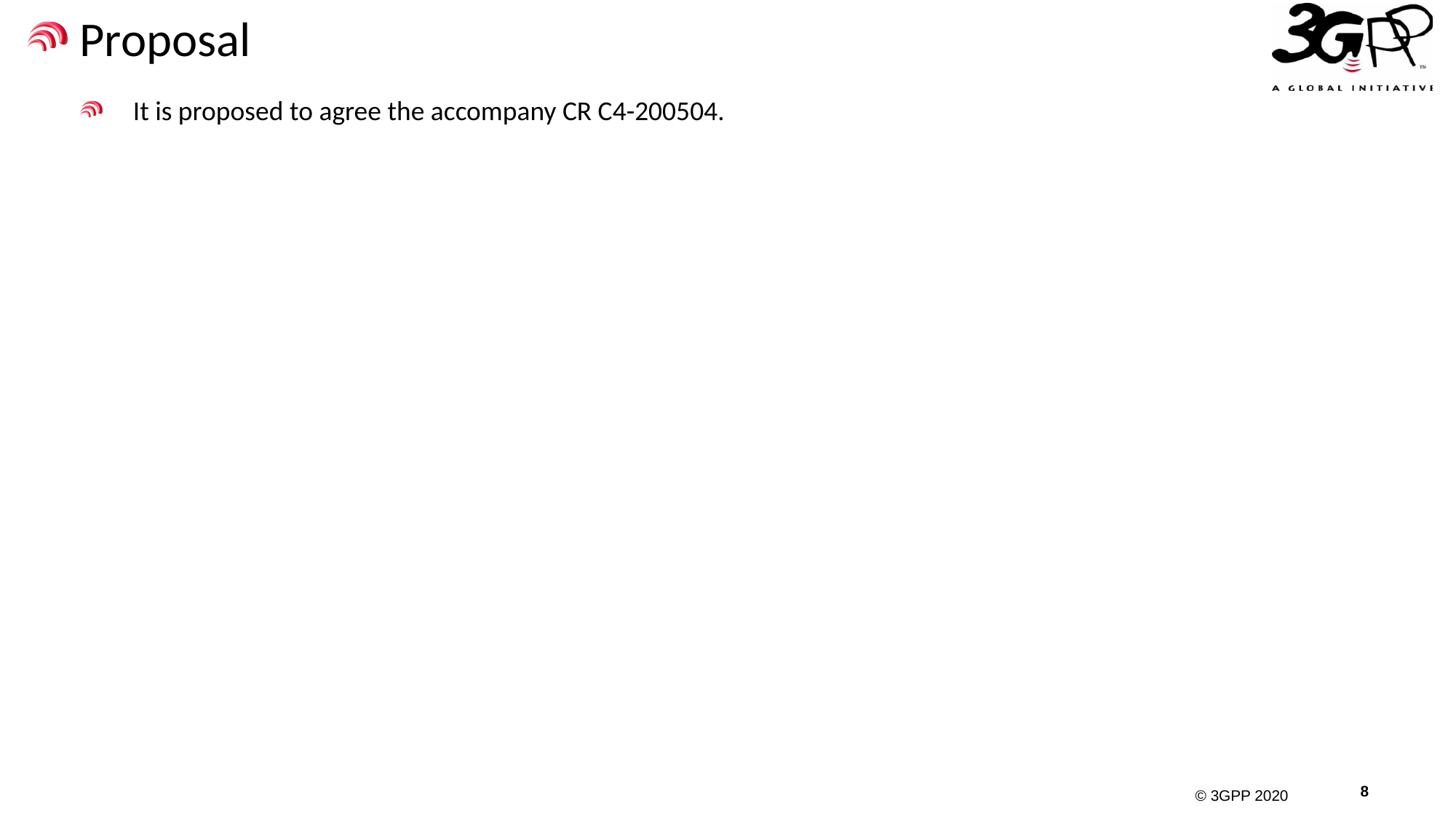

Proposal
It is proposed to agree the accompany CR C4-200504.